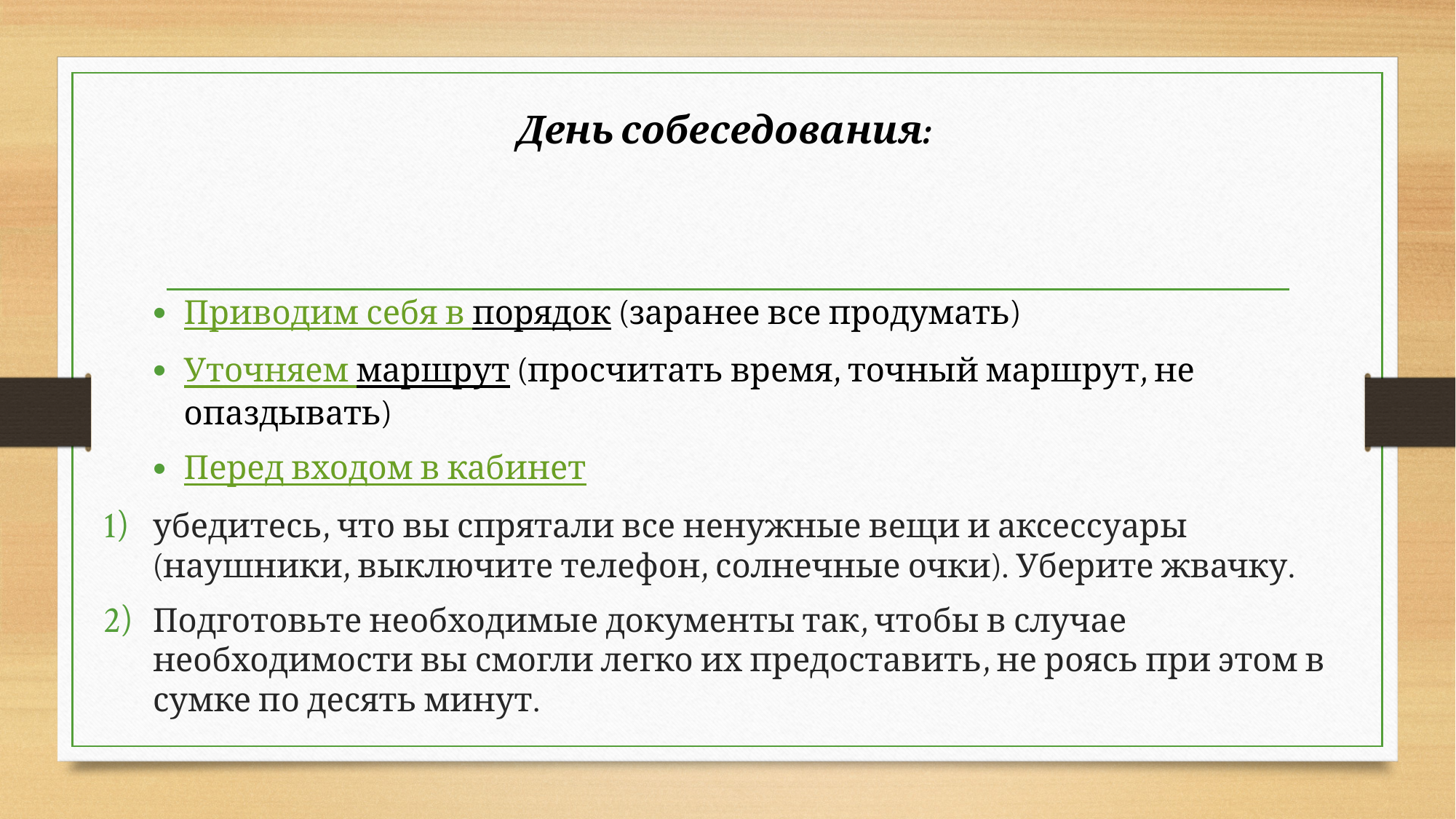

День собеседования:

Приводим себя в порядок (заранее все продумать)
Уточняем маршрут (просчитать время, точный маршрут, не опаздывать)
Перед входом в кабинет
убедитесь, что вы спрятали все ненужные вещи и аксессуары (наушники, выключите телефон, солнечные очки). Уберите жвачку.
Подготовьте необходимые документы так, чтобы в случае необходимости вы смогли легко их предоставить, не роясь при этом в сумке по десять минут.